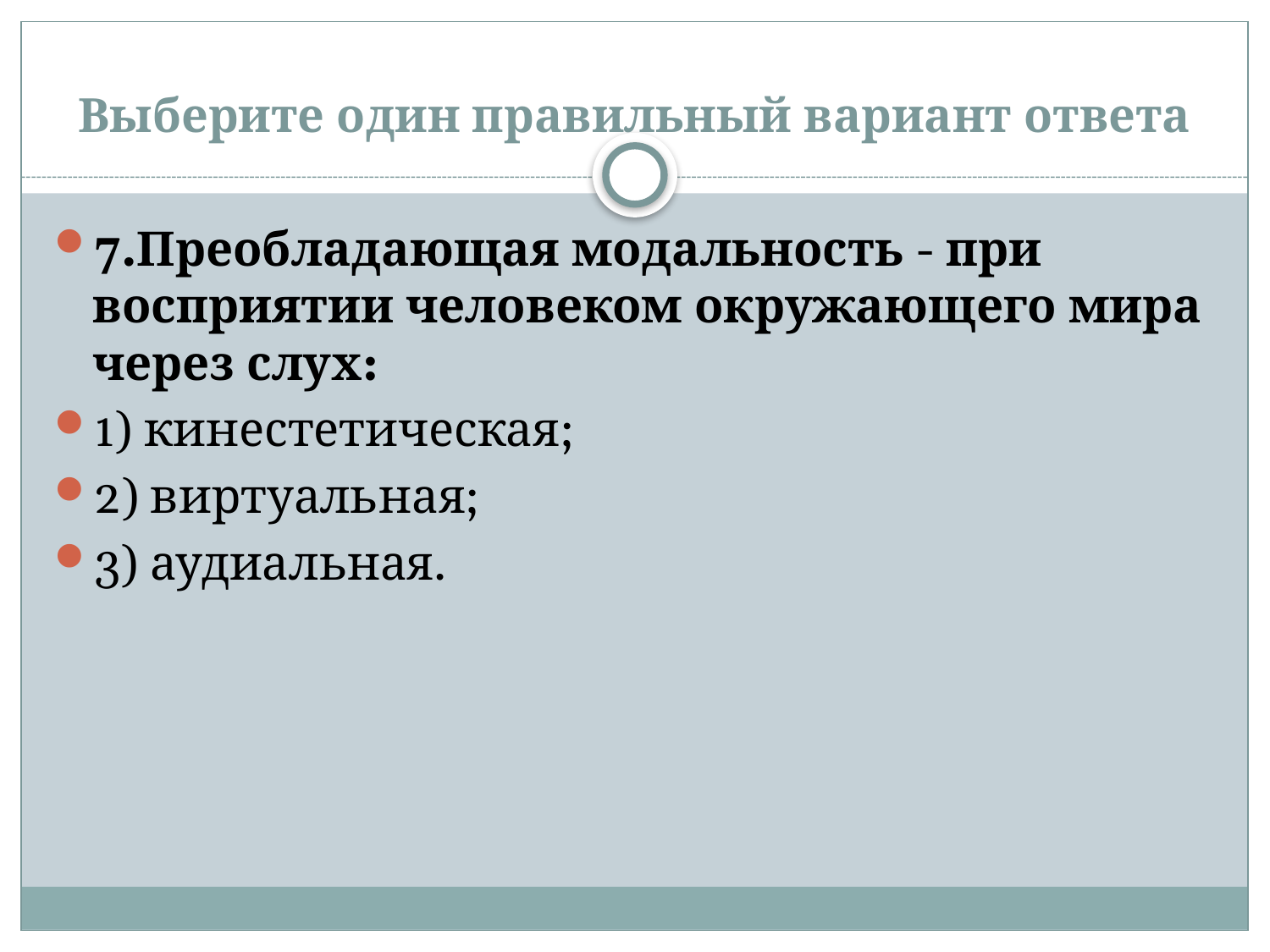

# Выберите один правильный вариант ответа
7.Преобладающая модальность - при восприятии человеком окружающего мира через слух:
1) кинестетическая;
2) виртуальная;
3) аудиальная.